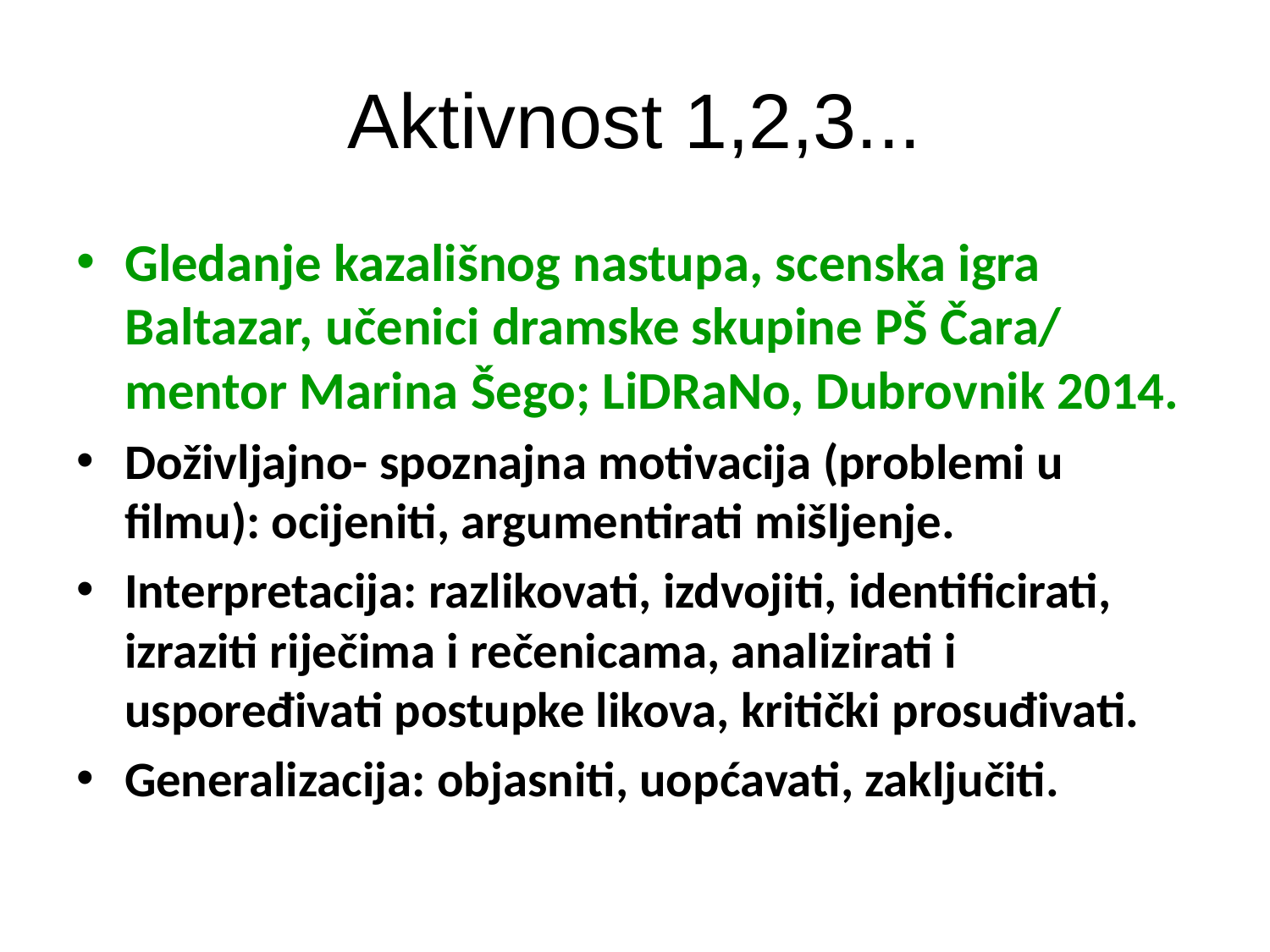

# Aktivnost 1,2,3...
Gledanje kazališnog nastupa, scenska igra Baltazar, učenici dramske skupine PŠ Čara/ mentor Marina Šego; LiDRaNo, Dubrovnik 2014.
Doživljajno- spoznajna motivacija (problemi u filmu): ocijeniti, argumentirati mišljenje.
Interpretacija: razlikovati, izdvojiti, identificirati, izraziti riječima i rečenicama, analizirati i uspoređivati postupke likova, kritički prosuđivati.
Generalizacija: objasniti, uopćavati, zaključiti.